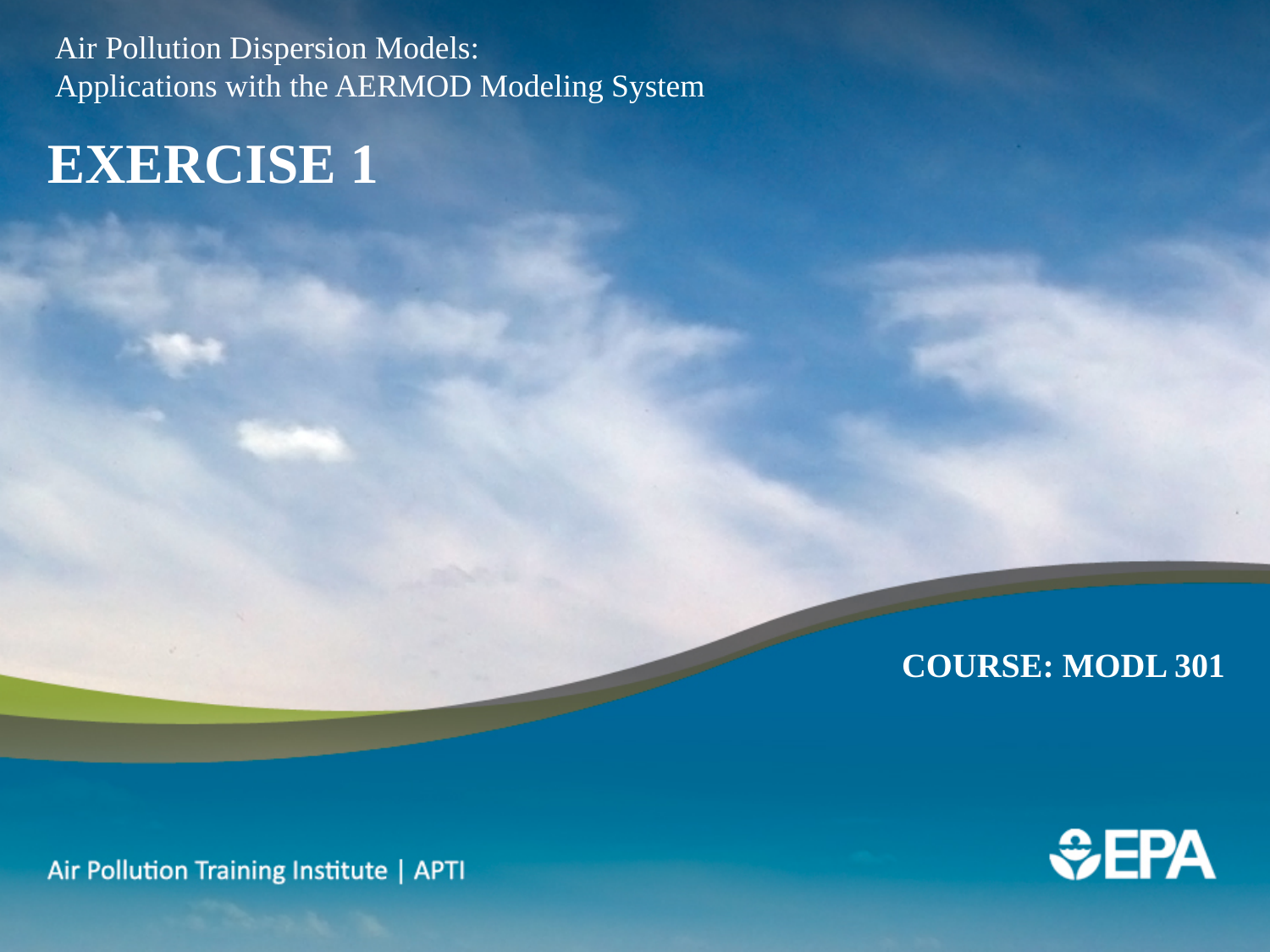

Air Pollution Dispersion Models:
Applications with the AERMOD Modeling System
EXERCISE 1
Course: MODL 301